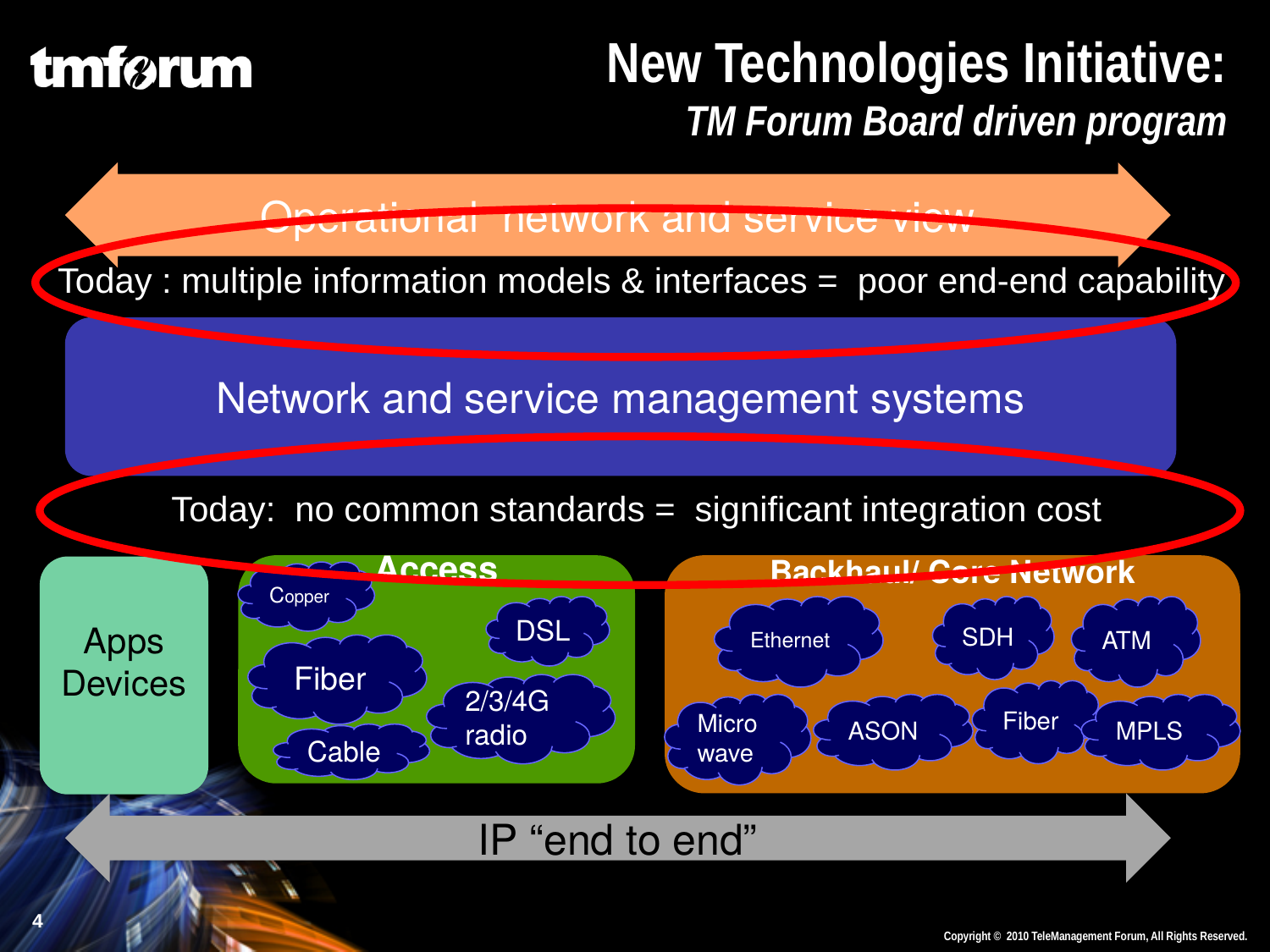

# New Technologies Initiative: TM Forum Board driven program
Operational  network and service view

Today : multiple information models & interfaces =  poor end-end capability
Network and service management systems

Today:  no common standards =  significant integration cost
Backhaul/ Core Network

Access

Apps
Devices

Copper
DSL
Ethernet
SDH
ATM
 Fiber
2/3/4G radio
Fiber
Microwave
ASON
MPLS
Cable
IP “end to end”